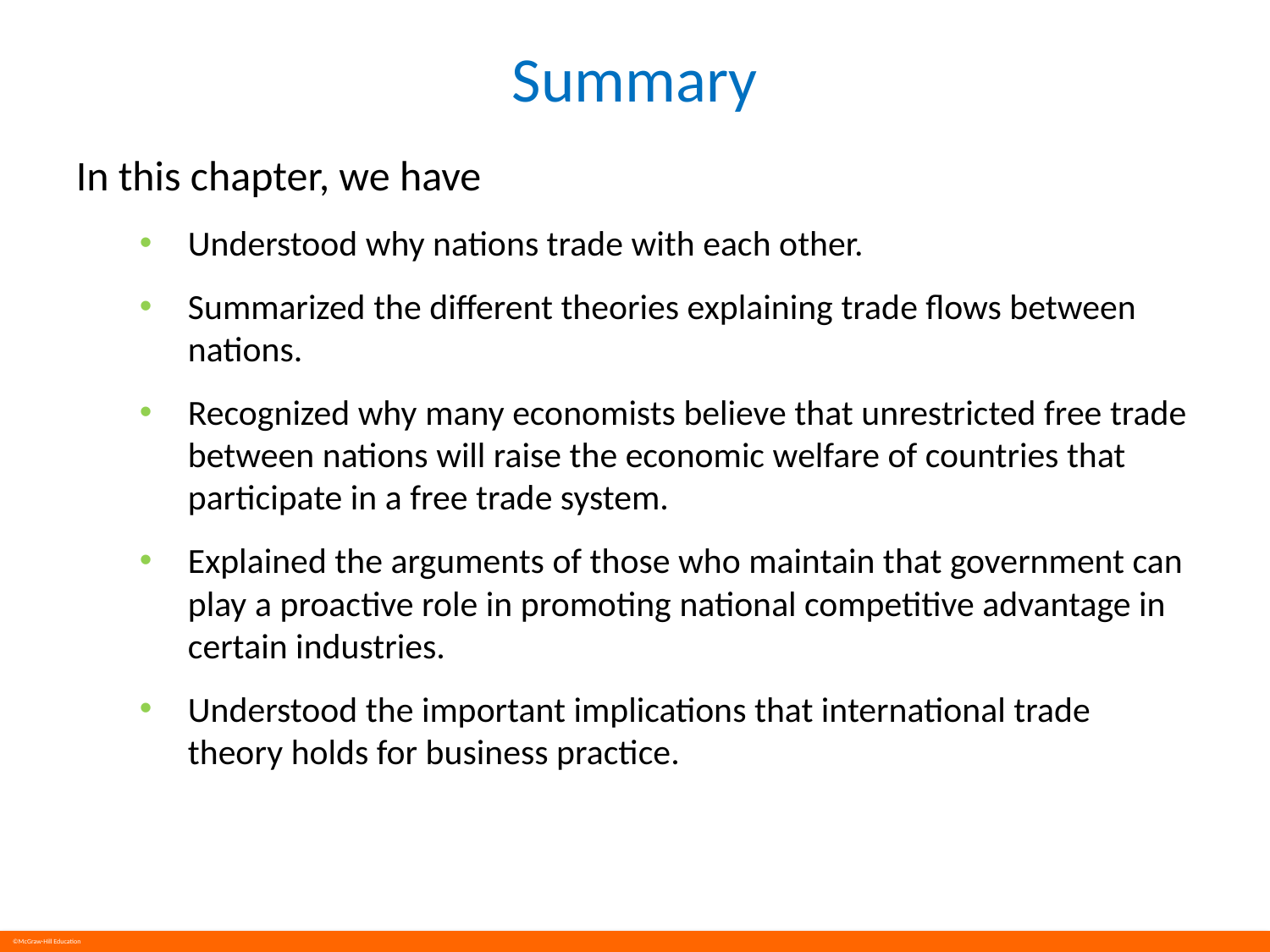

# Summary
In this chapter, we have
Understood why nations trade with each other.
Summarized the different theories explaining trade flows between nations.
Recognized why many economists believe that unrestricted free trade between nations will raise the economic welfare of countries that participate in a free trade system.
Explained the arguments of those who maintain that government can play a proactive role in promoting national competitive advantage in certain industries.
Understood the important implications that international trade theory holds for business practice.